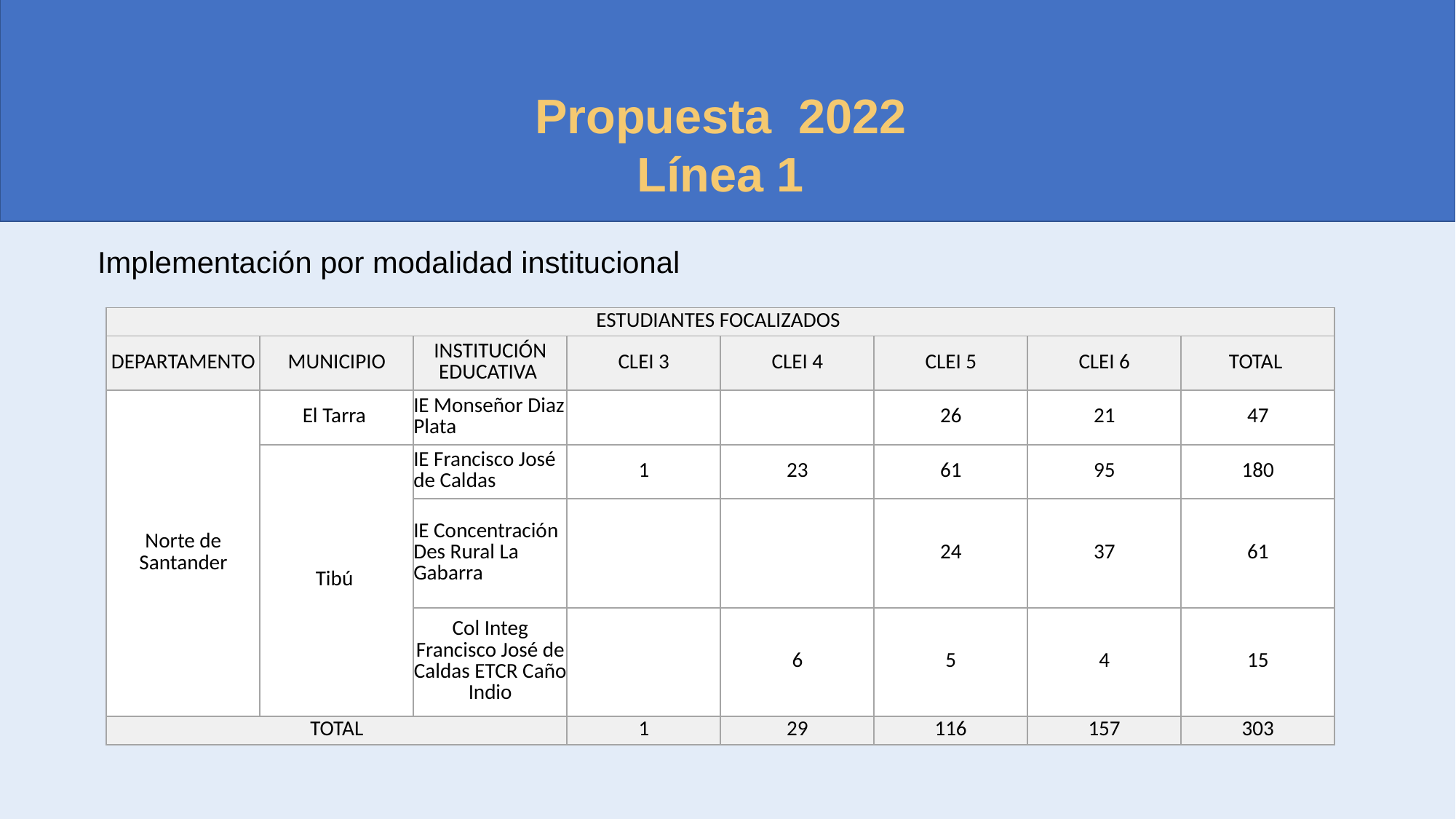

Propuesta  2022
Línea 1
Implementación por modalidad institucional
| ESTUDIANTES FOCALIZADOS |  |  |  |  |  |  |  |
| --- | --- | --- | --- | --- | --- | --- | --- |
| DEPARTAMENTO | MUNICIPIO | INSTITUCIÓN EDUCATIVA | CLEI 3 | CLEI 4 | CLEI 5 | CLEI 6 | TOTAL |
| Norte de Santander | El Tarra | IE Monseñor Diaz Plata |  |  | 26 | 21 | 47 |
|  | Tibú | IE Francisco José de Caldas | 1 | 23 | 61 | 95 | 180 |
|  |  | IE Concentración Des Rural La Gabarra |  |  | 24 | 37 | 61 |
|  |  | Col Integ Francisco José de Caldas ETCR Caño Indio |  | 6 | 5 | 4 | 15 |
| TOTAL |  |  | 1 | 29 | 116 | 157 | 303 |